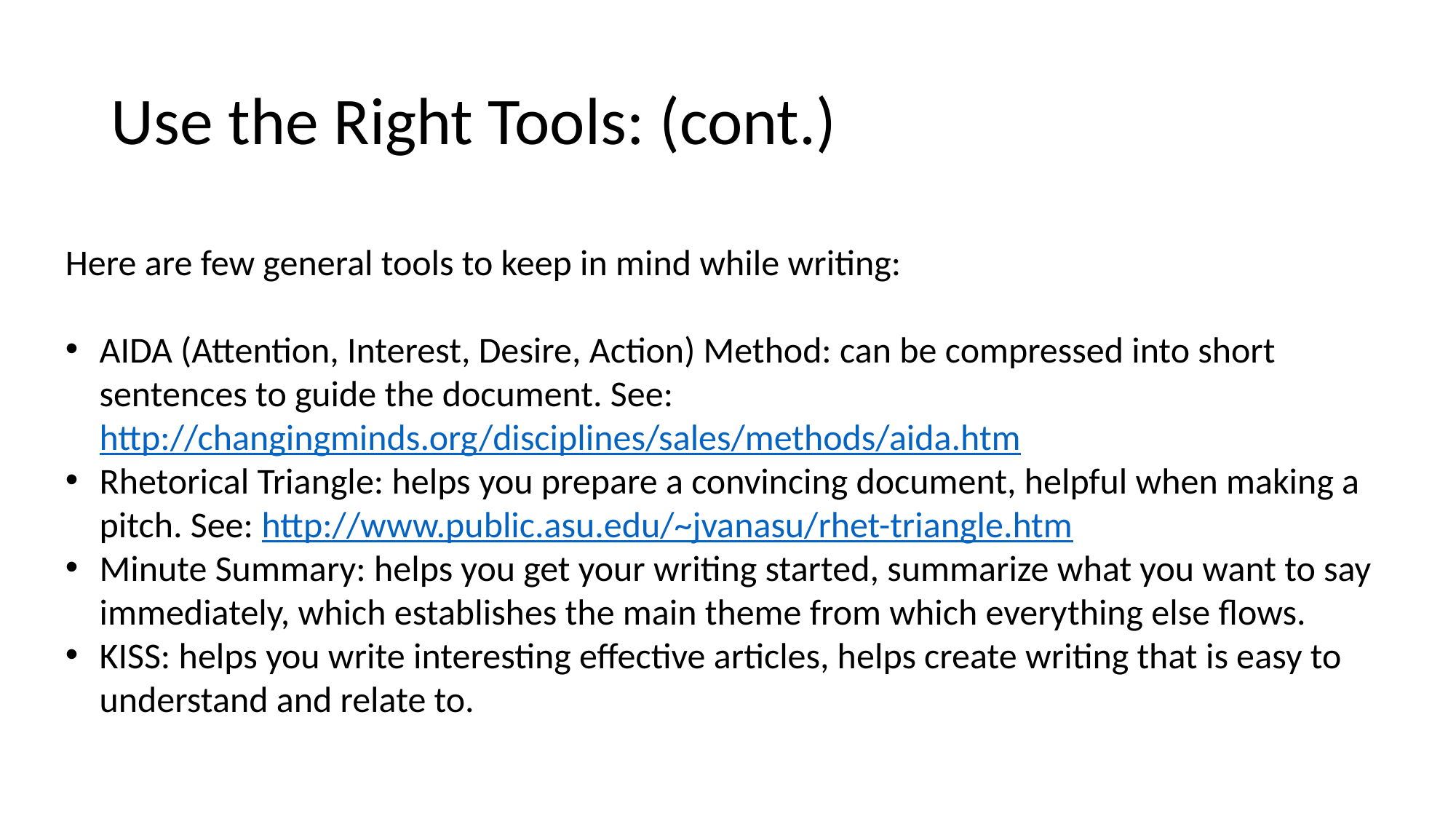

# Use the Right Tools: (cont.)
Here are few general tools to keep in mind while writing:

AIDA (Attention, Interest, Desire, Action) Method: can be compressed into short sentences to guide the document. See: http://changingminds.org/disciplines/sales/methods/aida.htm
Rhetorical Triangle: helps you prepare a convincing document, helpful when making a pitch. See: http://www.public.asu.edu/~jvanasu/rhet-triangle.htm
Minute Summary: helps you get your writing started, summarize what you want to say immediately, which establishes the main theme from which everything else flows.
KISS: helps you write interesting effective articles, helps create writing that is easy to understand and relate to.